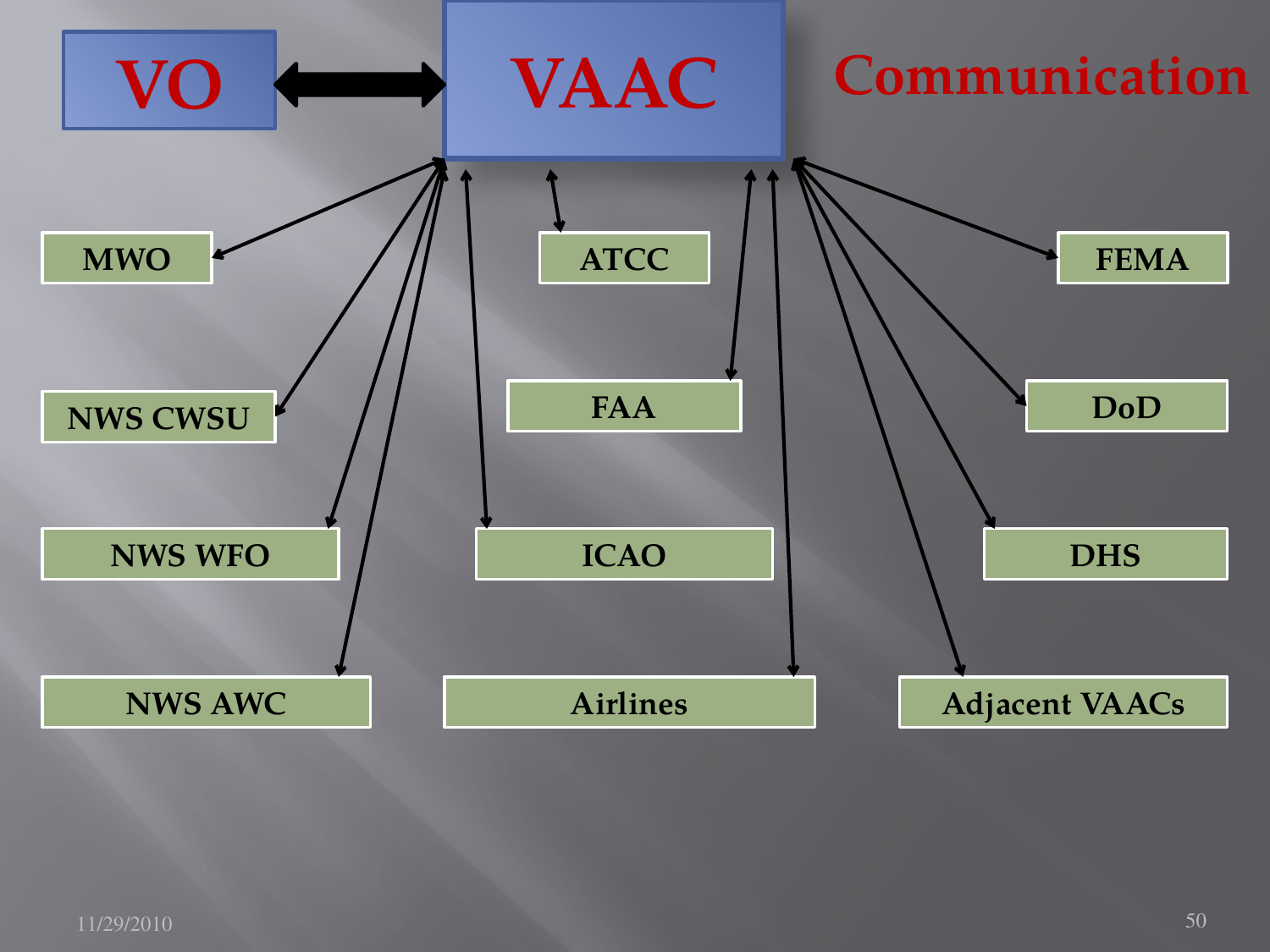

# VAAC
VO
Communication

MWO
ATCC
FEMA
FAA
DoD
NWS CWSU
NWS WFO
ICAO
DHS
NWS AWC
Airlines
Adjacent VAACs
11/29/2010
50